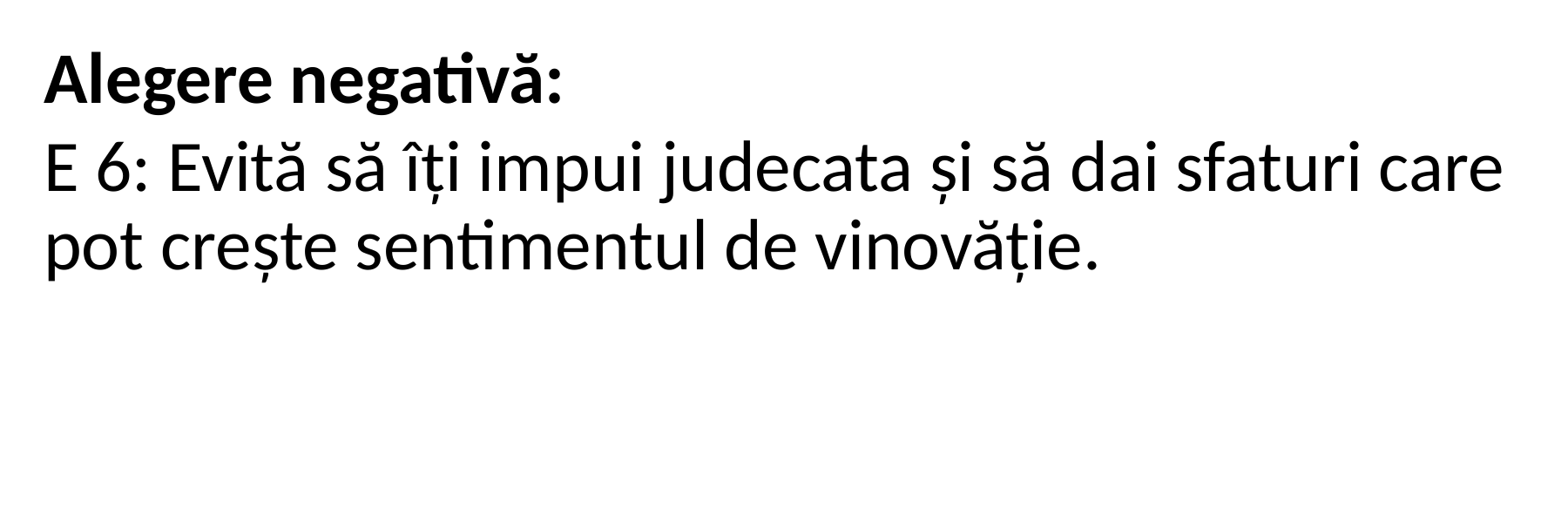

Alegere negativă:
E 6: Evită să îți impui judecata și să dai sfaturi care pot crește sentimentul de vinovăție.